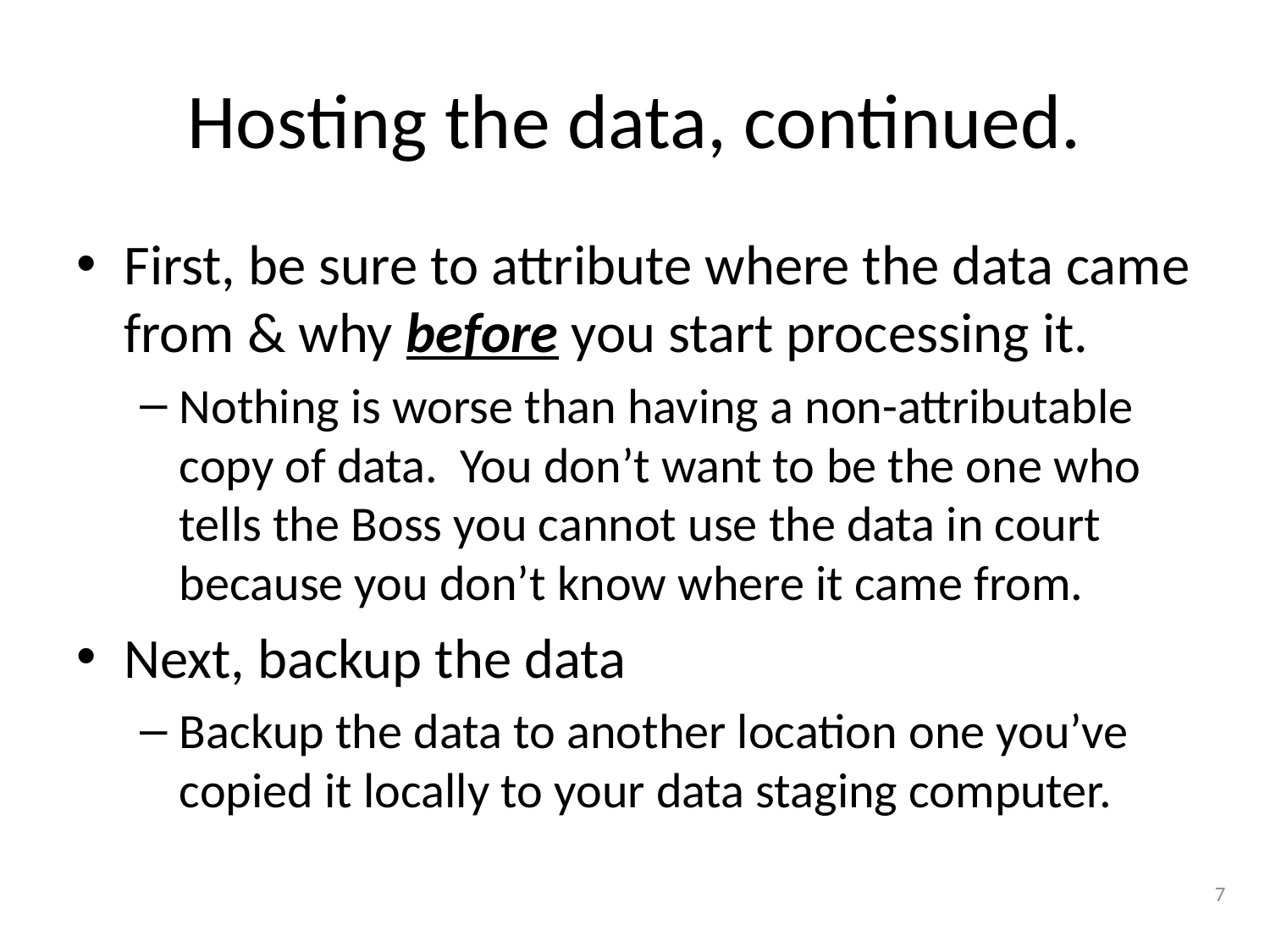

# Hosting the data, continued.
First, be sure to attribute where the data came from & why before you start processing it.
Nothing is worse than having a non-attributable copy of data.  You don’t want to be the one who tells the Boss you cannot use the data in court because you don’t know where it came from.
Next, backup the data
Backup the data to another location one you’ve copied it locally to your data staging computer.
7